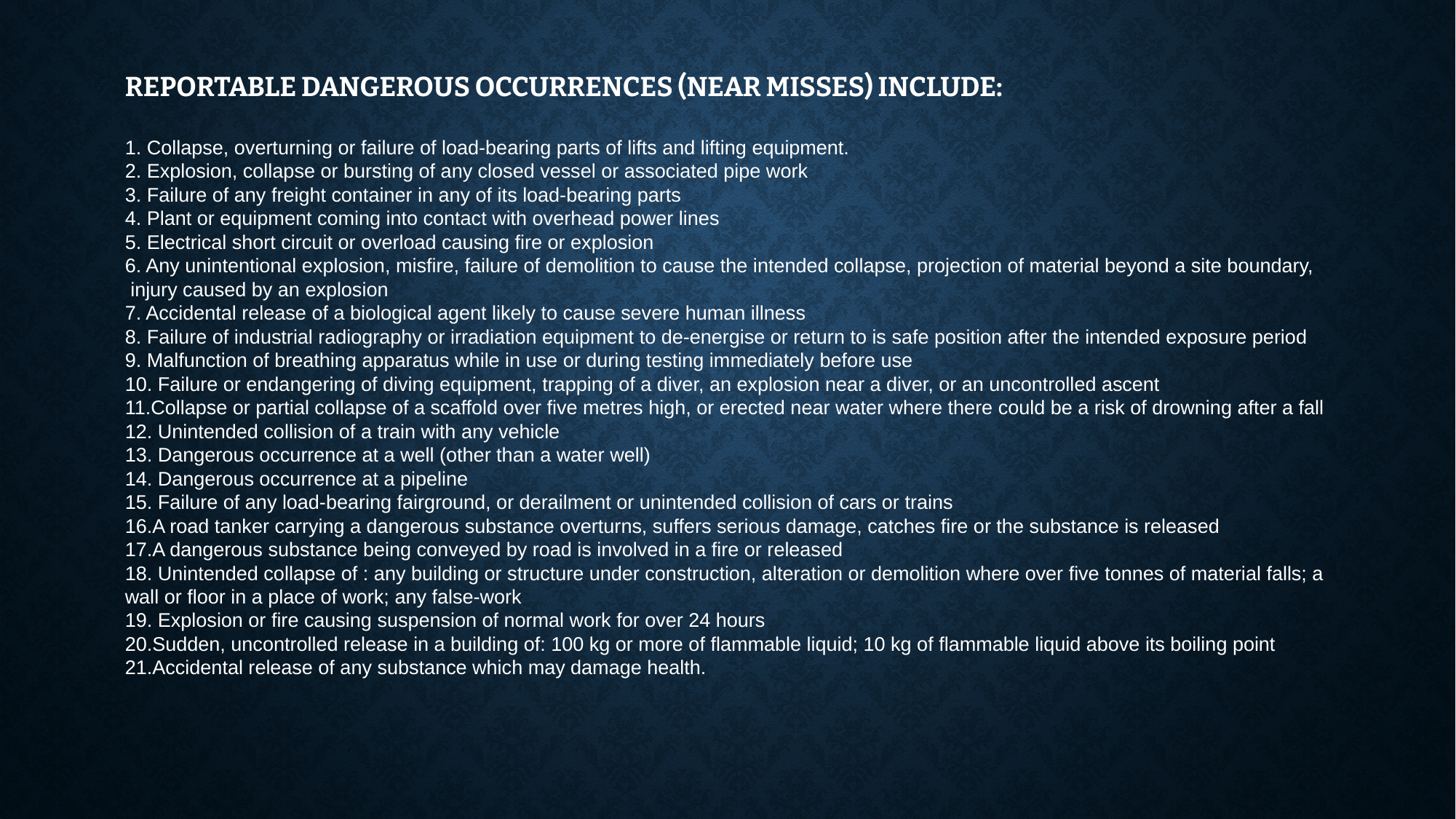

REPORTABLE DANGEROUS OCCURRENCES (NEAR MISSES) INCLUDE:

1. Collapse, overturning or failure of load-bearing parts of lifts and lifting equipment.
2. Explosion, collapse or bursting of any closed vessel or associated pipe work
3. Failure of any freight container in any of its load-bearing parts
4. Plant or equipment coming into contact with overhead power lines
5. Electrical short circuit or overload causing fire or explosion
6. Any unintentional explosion, misfire, failure of demolition to cause the intended collapse, projection of material beyond a site boundary,     injury caused by an explosion
7. Accidental release of a biological agent likely to cause severe human illness
8. Failure of industrial radiography or irradiation equipment to de-energise or return to is safe position after the intended exposure period
9. Malfunction of breathing apparatus while in use or during testing immediately before use
10. Failure or endangering of diving equipment, trapping of a diver, an explosion near a diver, or an uncontrolled ascent
11.Collapse or partial collapse of a scaffold over five metres high, or erected near water where there could be a risk of drowning after a fall
12. Unintended collision of a train with any vehicle
13. Dangerous occurrence at a well (other than a water well)
14. Dangerous occurrence at a pipeline
15. Failure of any load-bearing fairground, or derailment or unintended collision of cars or trains
16.A road tanker carrying a dangerous substance overturns, suffers serious damage, catches fire or the substance is released
17.A dangerous substance being conveyed by road is involved in a fire or released
18. Unintended collapse of : any building or structure under construction, alteration or demolition where over five tonnes of material falls; a wall or floor in a place of work; any false-work
19. Explosion or fire causing suspension of normal work for over 24 hours
20.Sudden, uncontrolled release in a building of: 100 kg or more of flammable liquid; 10 kg of flammable liquid above its boiling point
21.Accidental release of any substance which may damage health.